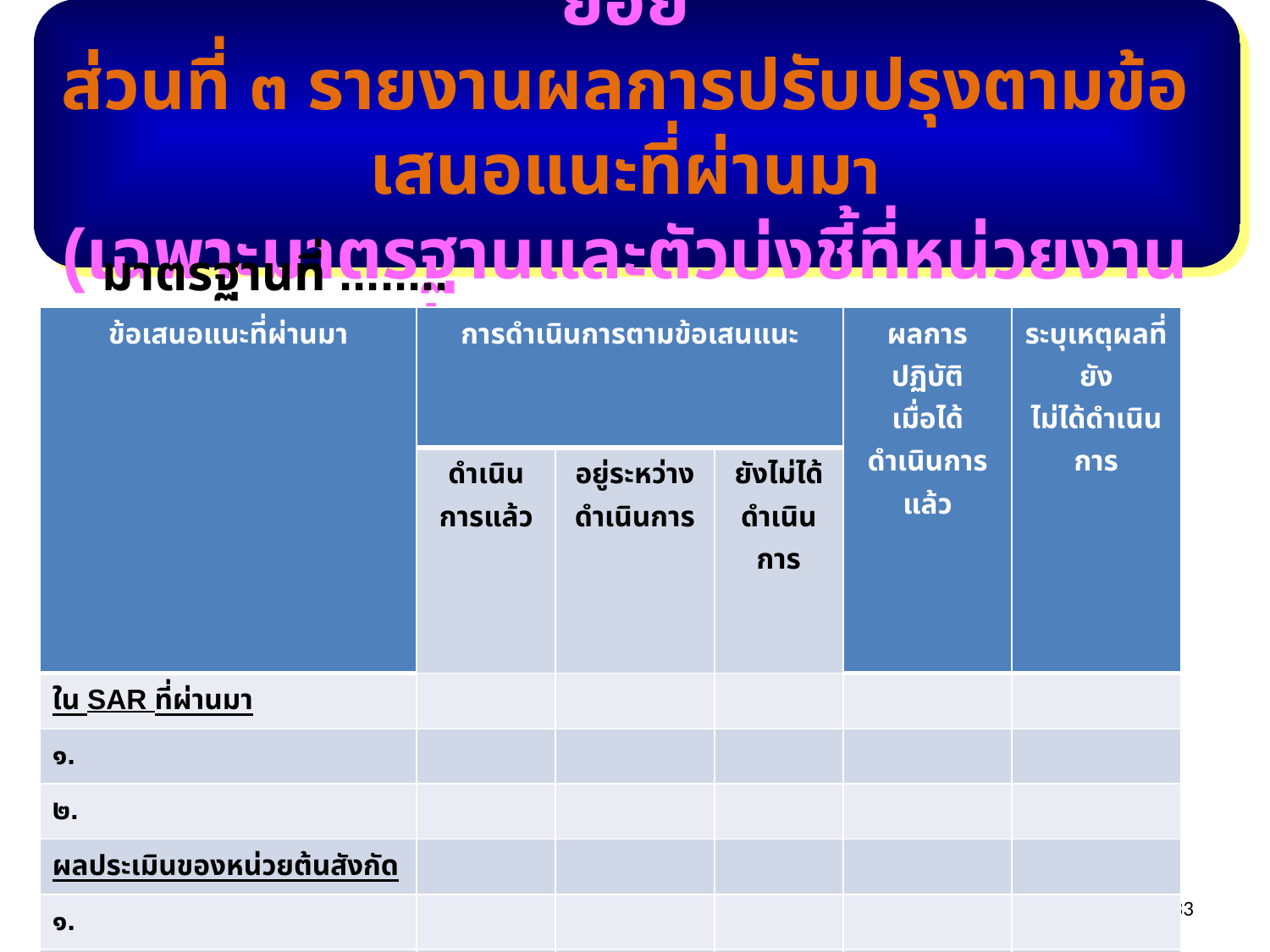

รูปแบบการเขียน SAR : ของหน่วยงานย่อย
ส่วนที่ ๓ รายงานผลการปรับปรุงตามข้อเสนอแนะที่ผ่านมา
(เฉพาะมาตรฐานและตัวบ่งชี้ที่หน่วยงานย่อยรับผิดชอบ)
มาตรฐานที่ ........
| ข้อเสนอแนะที่ผ่านมา | การดำเนินการตามข้อเสนแนะ |  |  | ผลการปฏิบัติ เมื่อได้ดำเนินการแล้ว | ระบุเหตุผลที่ยัง ไม่ได้ดำเนินการ |
| --- | --- | --- | --- | --- | --- |
|  | ดำเนินการแล้ว | อยู่ระหว่างดำเนินการ | ยังไม่ได้ดำเนินการ |  |  |
| ใน SAR ที่ผ่านมา |  |  |  |  |  |
| ๑. |  |  |  |  |  |
| ๒. |  |  |  |  |  |
| ผลประเมินของหน่วยต้นสังกัด |  |  |  |  |  |
| ๑. |  |  |  |  |  |
| ๒. |  |  |  |  |  |
| ผลประเมินของ สมศ.ในรอบที่ผ่านมา |  |  |  |  |  |
| ๑. |  |  |  |  |  |
| ๒. |  |  |  |  |  |
| รวม (จำนวนข้อ) |  |  |  |  |  |
น.อ.หญิง ชมภู พัฒนพงษ์ รอง ผอ.กปภ.ยศ.ทร. โทร 53608
26/03/55
33